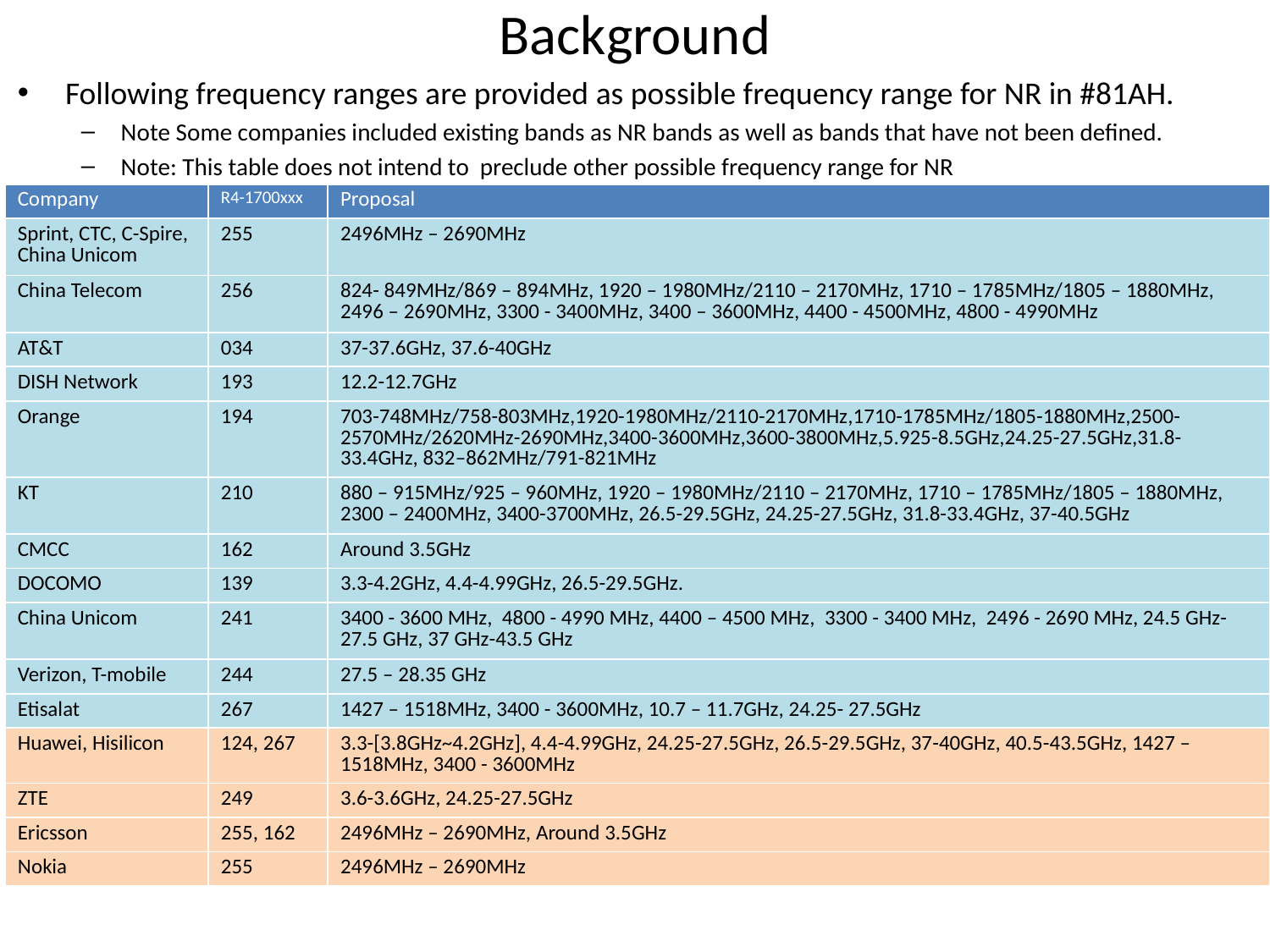

# Background
Following frequency ranges are provided as possible frequency range for NR in #81AH.
Note Some companies included existing bands as NR bands as well as bands that have not been defined.
Note: This table does not intend to  preclude other possible frequency range for NR

| Company | R4-1700xxx | Proposal |
| --- | --- | --- |
| Sprint, CTC, C-Spire, China Unicom | 255 | 2496MHz – 2690MHz |
| China Telecom | 256 | 824- 849MHz/869 – 894MHz, 1920 – 1980MHz/2110 – 2170MHz, 1710 – 1785MHz/1805 – 1880MHz, 2496 – 2690MHz, 3300 - 3400MHz, 3400 – 3600MHz, 4400 - 4500MHz, 4800 - 4990MHz |
| AT&T | 034 | 37-37.6GHz, 37.6-40GHz |
| DISH Network | 193 | 12.2-12.7GHz |
| Orange | 194 | 703-748MHz/758-803MHz,1920-1980MHz/2110-2170MHz,1710-1785MHz/1805-1880MHz,2500-2570MHz/2620MHz-2690MHz,3400-3600MHz,3600-3800MHz,5.925-8.5GHz,24.25-27.5GHz,31.8-33.4GHz, 832–862MHz/791-821MHz |
| KT | 210 | 880 – 915MHz/925 – 960MHz, 1920 – 1980MHz/2110 – 2170MHz, 1710 – 1785MHz/1805 – 1880MHz, 2300 – 2400MHz, 3400-3700MHz, 26.5-29.5GHz, 24.25-27.5GHz, 31.8-33.4GHz, 37-40.5GHz |
| CMCC | 162 | Around 3.5GHz |
| DOCOMO | 139 | 3.3-4.2GHz, 4.4-4.99GHz, 26.5-29.5GHz. |
| China Unicom | 241 | 3400 - 3600 MHz, 4800 - 4990 MHz, 4400 – 4500 MHz, 3300 - 3400 MHz, 2496 - 2690 MHz, 24.5 GHz-27.5 GHz, 37 GHz-43.5 GHz |
| Verizon, T-mobile | 244 | 27.5 – 28.35 GHz |
| Etisalat | 267 | 1427 – 1518MHz, 3400 - 3600MHz, 10.7 – 11.7GHz, 24.25- 27.5GHz |
| Huawei, Hisilicon | 124, 267 | 3.3-[3.8GHz~4.2GHz], 4.4-4.99GHz, 24.25-27.5GHz, 26.5-29.5GHz, 37-40GHz, 40.5-43.5GHz, 1427 – 1518MHz, 3400 - 3600MHz |
| ZTE | 249 | 3.6-3.6GHz, 24.25-27.5GHz |
| Ericsson | 255, 162 | 2496MHz – 2690MHz, Around 3.5GHz |
| Nokia | 255 | 2496MHz – 2690MHz |